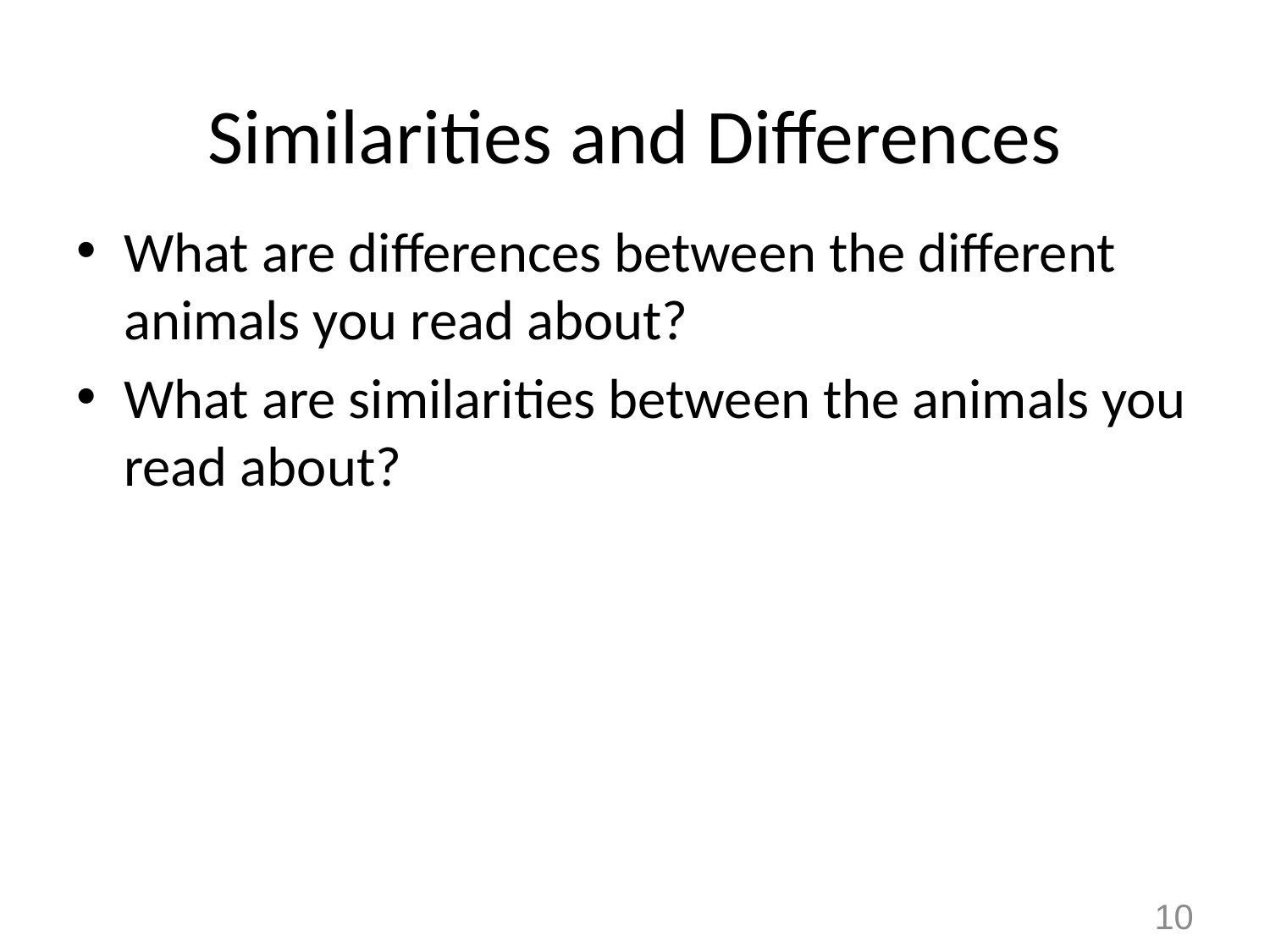

# Similarities and Differences
What are differences between the different animals you read about?
What are similarities between the animals you read about?
10